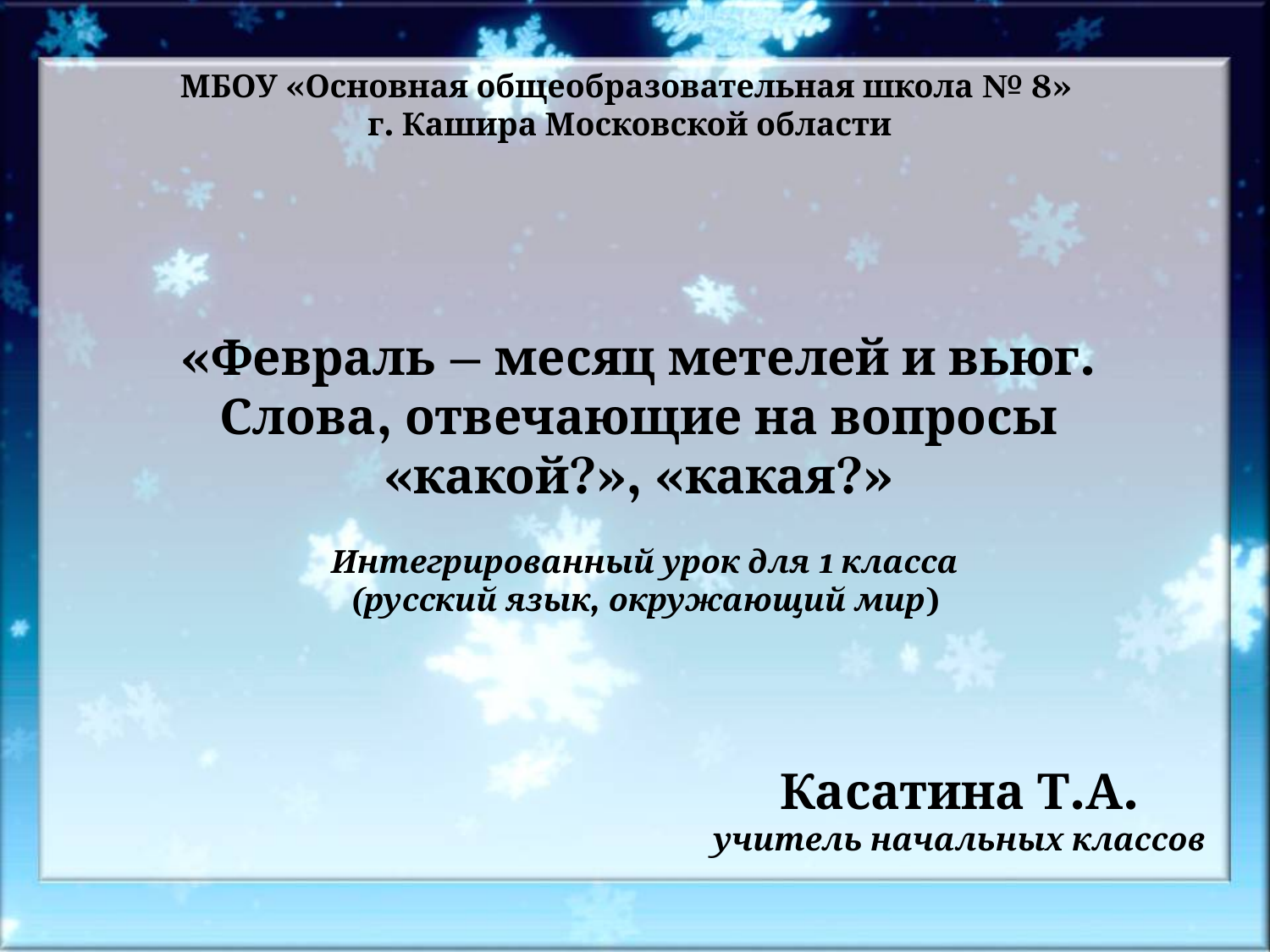

МБОУ «Основная общеобразовательная школа № 8»
г. Кашира Московской области
«Февраль – месяц метелей и вьюг.
Слова, отвечающие на вопросы
«какой?», «какая?»

Интегрированный урок для 1 класса
(русский язык, окружающий мир)
Касатина Т.А.
учитель начальных классов